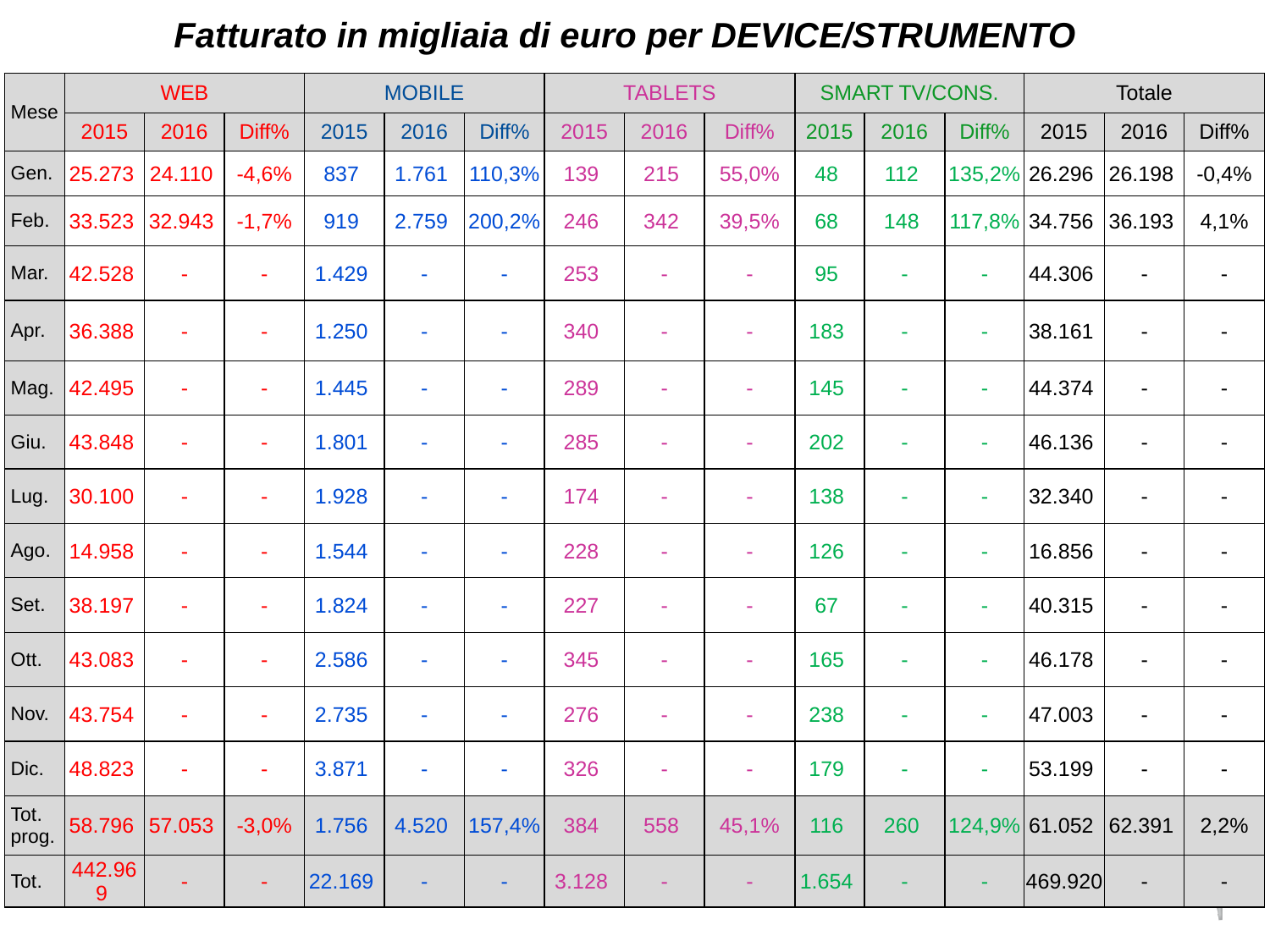

Fatturato in migliaia di euro per DEVICE/STRUMENTO

| Mese | WEB |  |  | MOBILE |  |  | TABLETS |  |  | SMART TV/CONS. |  |  | Totale |  |  |
| --- | --- | --- | --- | --- | --- | --- | --- | --- | --- | --- | --- | --- | --- | --- | --- |
|  | 2015 | 2016 | Diff% | 2015 | 2016 | Diff% | 2015 | 2016 | Diff% | 2015 | 2016 | Diff% | 2015 | 2016 | Diff% |
| Gen. | 25.273 | 24.110 | -4,6% | 837 | 1.761 | 110,3% | 139 | 215 | 55,0% | 48 | 112 | 135,2% | 26.296 | 26.198 | -0,4% |
| Feb. | 33.523 | 32.943 | -1,7% | 919 | 2.759 | 200,2% | 246 | 342 | 39,5% | 68 | 148 | 117,8% | 34.756 | 36.193 | 4,1% |
| Mar. | 42.528 | - | - | 1.429 | - | - | 253 | - | - | 95 | - | - | 44.306 | - | - |
| Apr. | 36.388 | - | - | 1.250 | - | - | 340 | - | - | 183 | - | - | 38.161 | - | - |
| Mag. | 42.495 | - | - | 1.445 | - | - | 289 | - | - | 145 | - | - | 44.374 | - | - |
| Giu. | 43.848 | - | - | 1.801 | - | - | 285 | - | - | 202 | - | - | 46.136 | - | - |
| Lug. | 30.100 | - | - | 1.928 | - | - | 174 | - | - | 138 | - | - | 32.340 | - | - |
| Ago. | 14.958 | - | - | 1.544 | - | - | 228 | - | - | 126 | - | - | 16.856 | - | - |
| Set. | 38.197 | - | - | 1.824 | - | - | 227 | - | - | 67 | - | - | 40.315 | - | - |
| Ott. | 43.083 | - | - | 2.586 | - | - | 345 | - | - | 165 | - | - | 46.178 | - | - |
| Nov. | 43.754 | - | - | 2.735 | - | - | 276 | - | - | 238 | - | - | 47.003 | - | - |
| Dic. | 48.823 | - | - | 3.871 | - | - | 326 | - | - | 179 | - | - | 53.199 | - | - |
| Tot. prog. | 58.796 | 57.053 | -3,0% | 1.756 | 4.520 | 157,4% | 384 | 558 | 45,1% | 116 | 260 | 124,9% | 61.052 | 62.391 | 2,2% |
| Tot. | 442.969 | - | - | 22.169 | - | - | 3.128 | - | - | 1.654 | - | - | 469.920 | - | - |